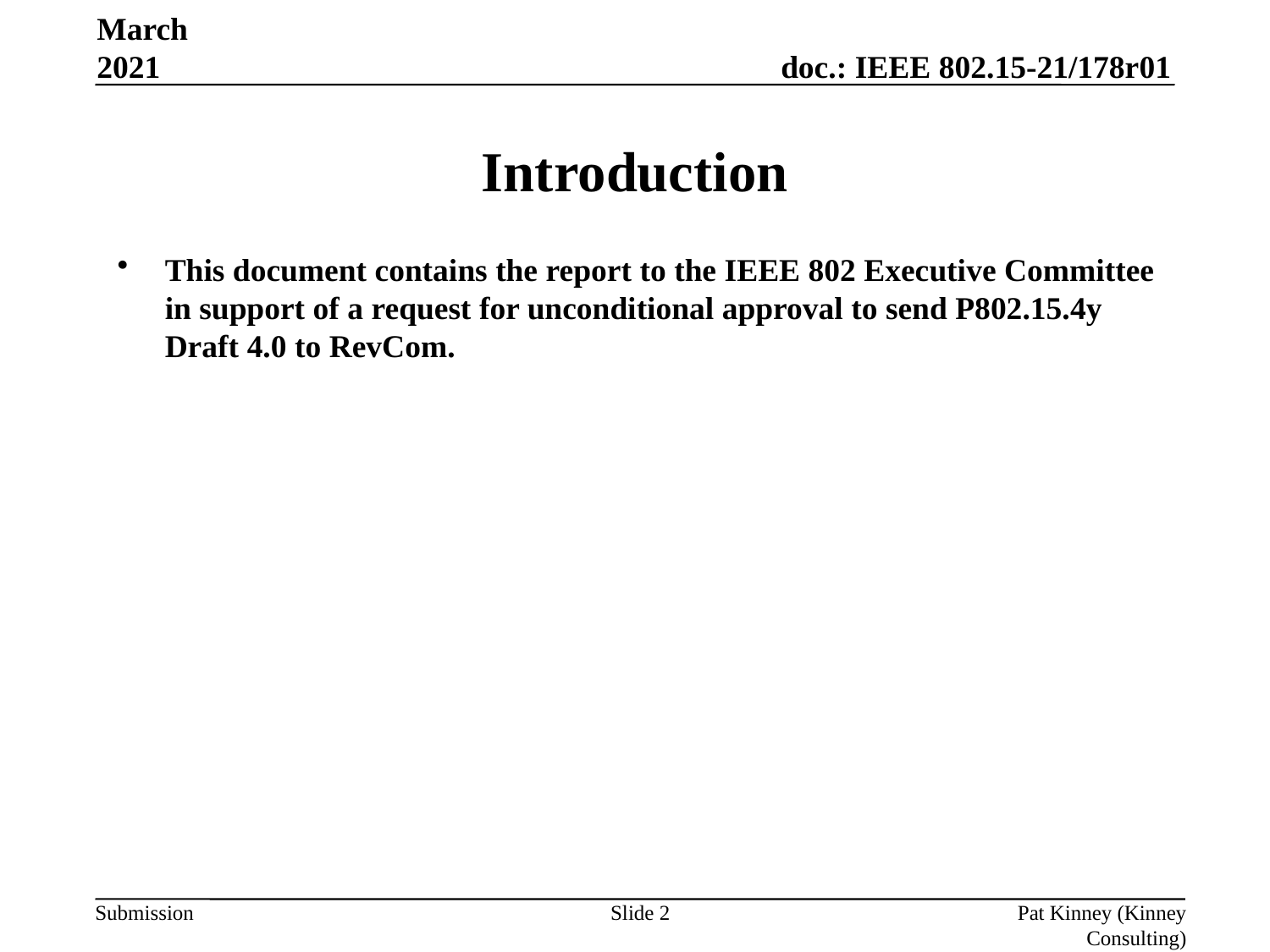

March 2021
# Introduction
This document contains the report to the IEEE 802 Executive Committee in support of a request for unconditional approval to send P802.15.4y Draft 4.0 to RevCom.
Slide 2
Pat Kinney (Kinney Consulting)